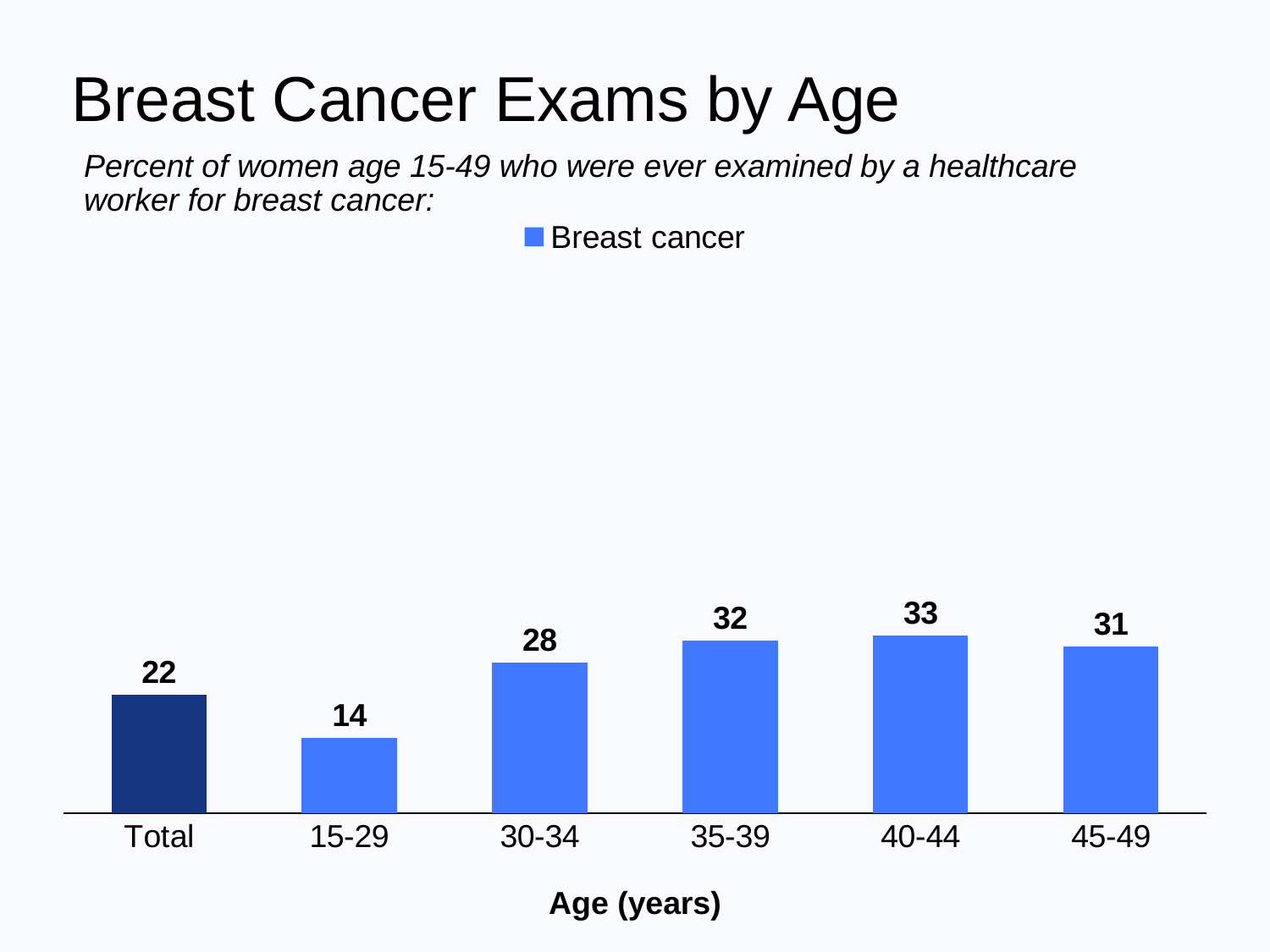

# Breast Cancer Exams by Age
Percent of women age 15-49 who were ever examined by a healthcare worker for breast cancer:

### Chart

| Category | Breast cancer |
|---|---|
| Total | 22.0 |
| 15-29 | 14.0 |
| 30-34 | 28.0 |
| 35-39 | 32.0 |
| 40-44 | 33.0 |
| 45-49 | 31.0 |
Age (years)